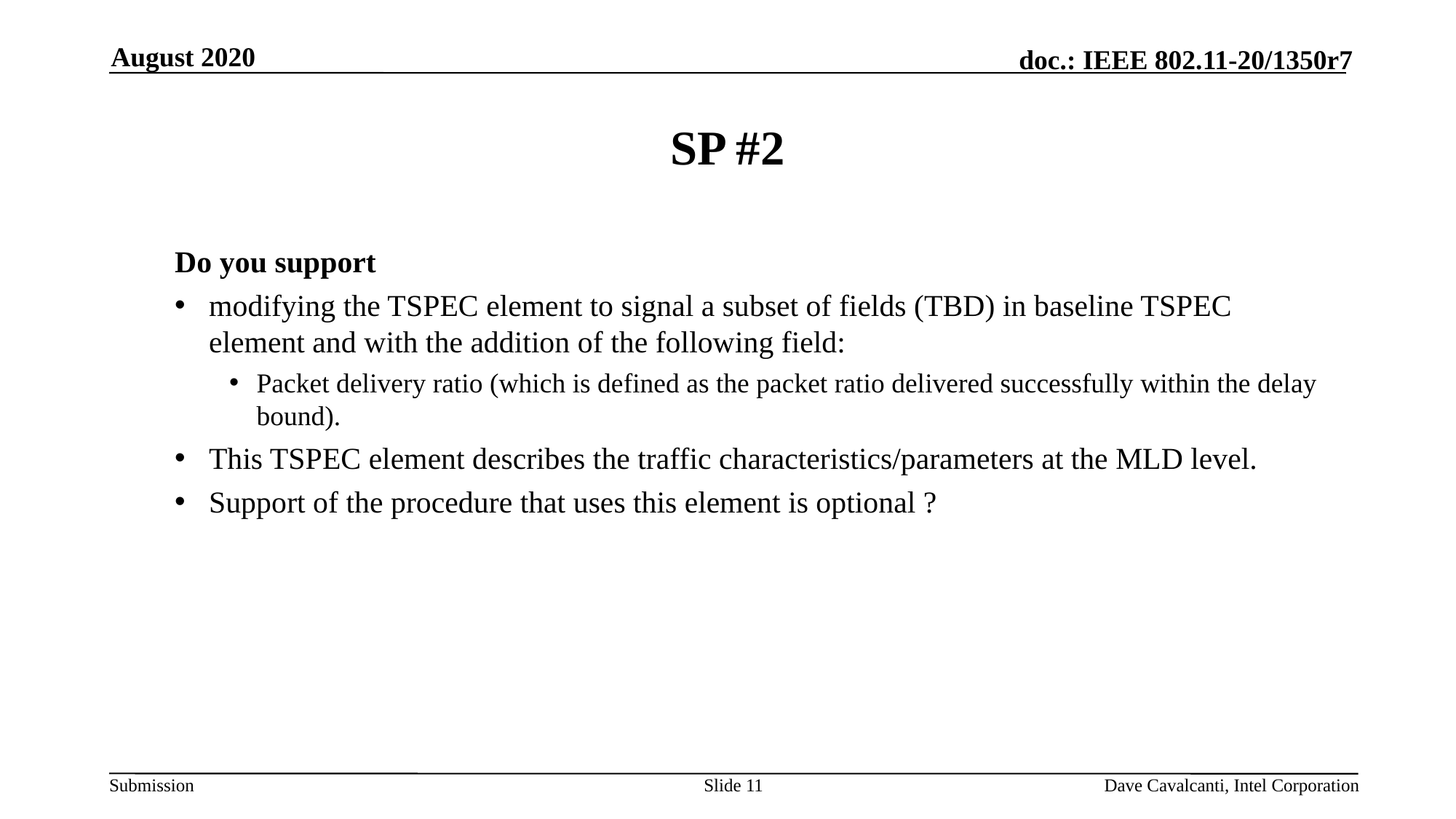

August 2020
# SP #2
Do you support
modifying the TSPEC element to signal a subset of fields (TBD) in baseline TSPEC element and with the addition of the following field:
Packet delivery ratio (which is defined as the packet ratio delivered successfully within the delay bound).
This TSPEC element describes the traffic characteristics/parameters at the MLD level.
Support of the procedure that uses this element is optional ?

Slide 11
Dave Cavalcanti, Intel Corporation